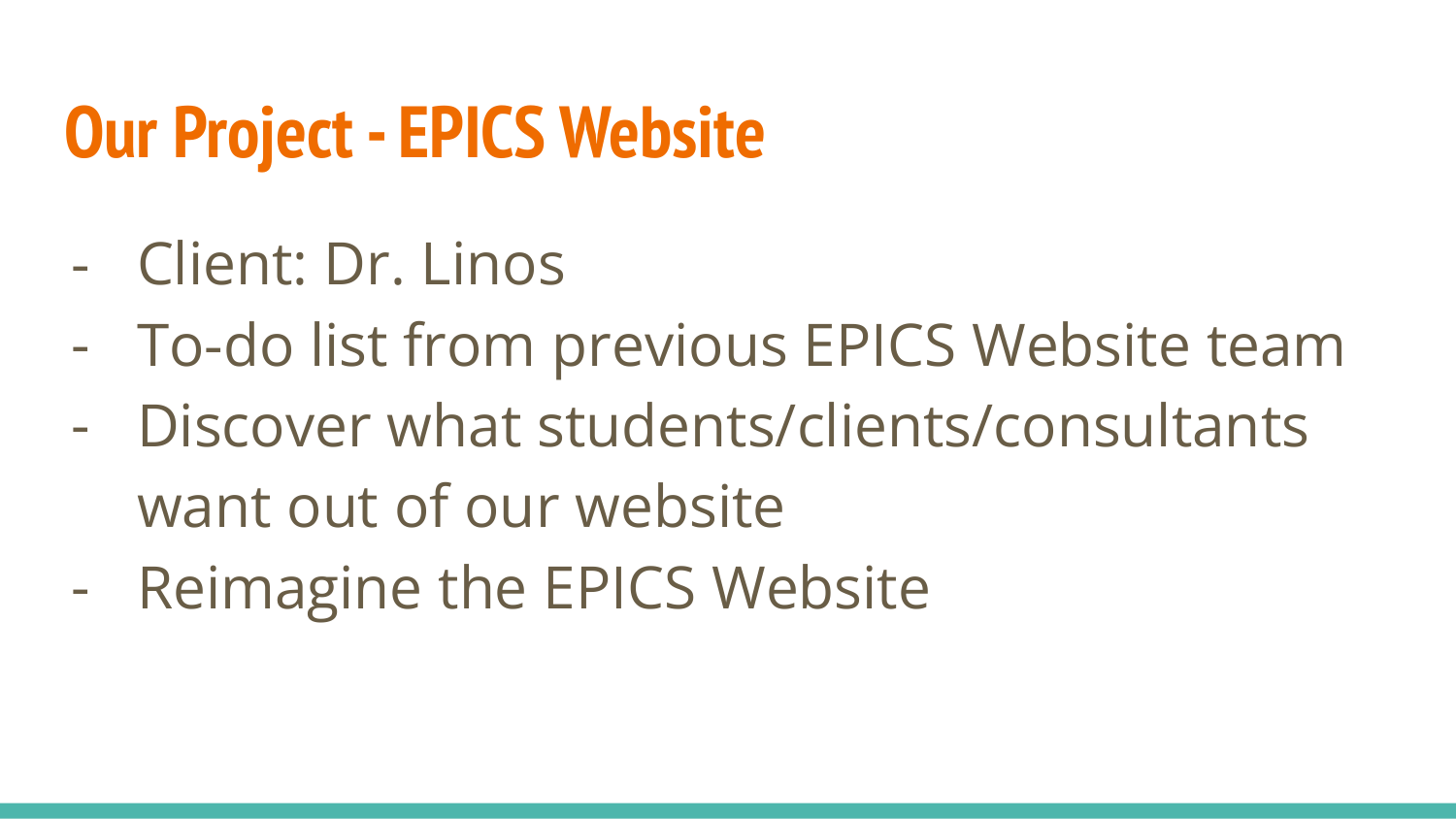

# Our Project - EPICS Website
Client: Dr. Linos
To-do list from previous EPICS Website team
Discover what students/clients/consultants want out of our website
Reimagine the EPICS Website